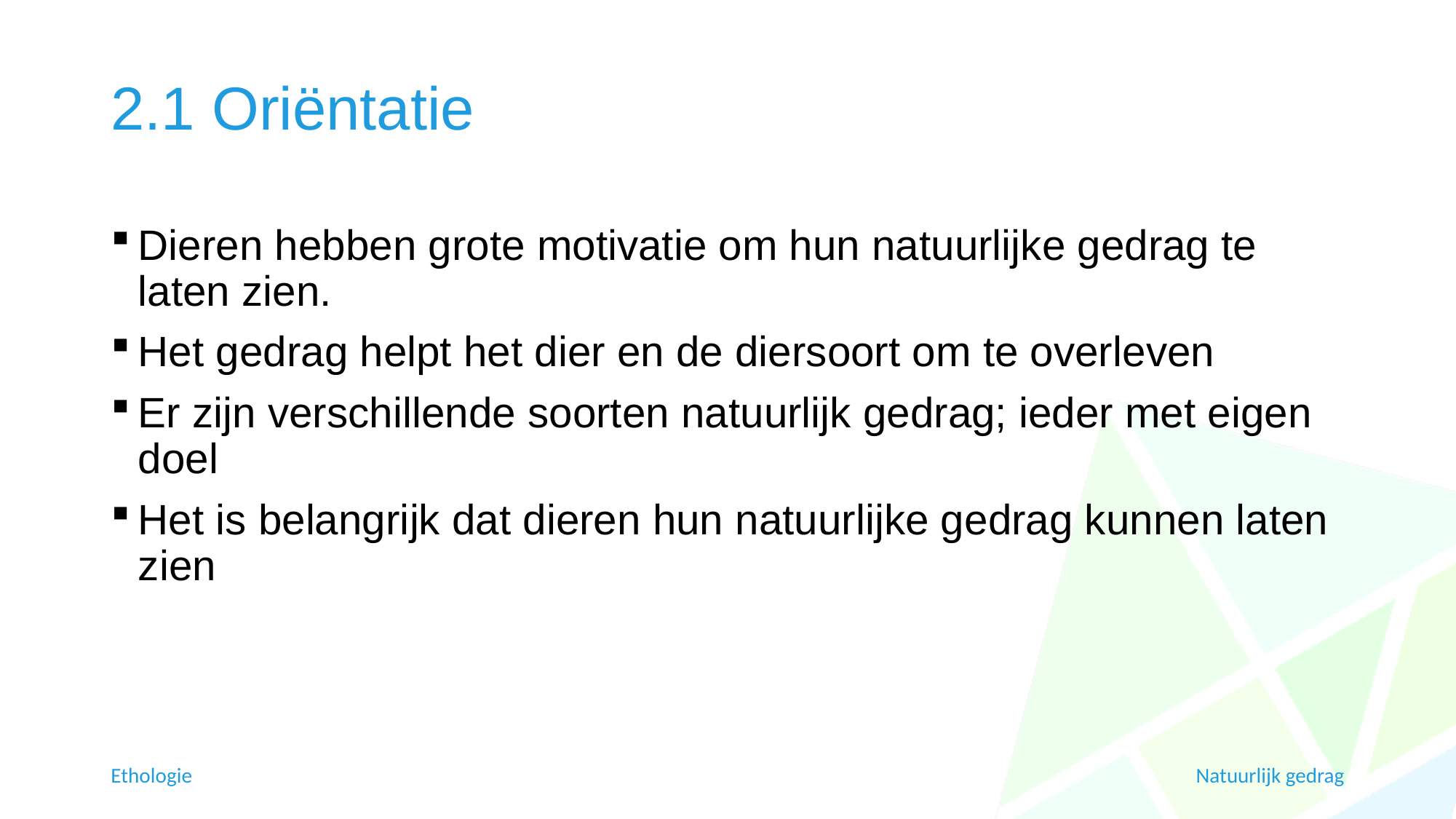

# 2.1 Oriëntatie
Dieren hebben grote motivatie om hun natuurlijke gedrag te laten zien.
Het gedrag helpt het dier en de diersoort om te overleven
Er zijn verschillende soorten natuurlijk gedrag; ieder met eigen doel
Het is belangrijk dat dieren hun natuurlijke gedrag kunnen laten zien
Ethologie
Natuurlijk gedrag